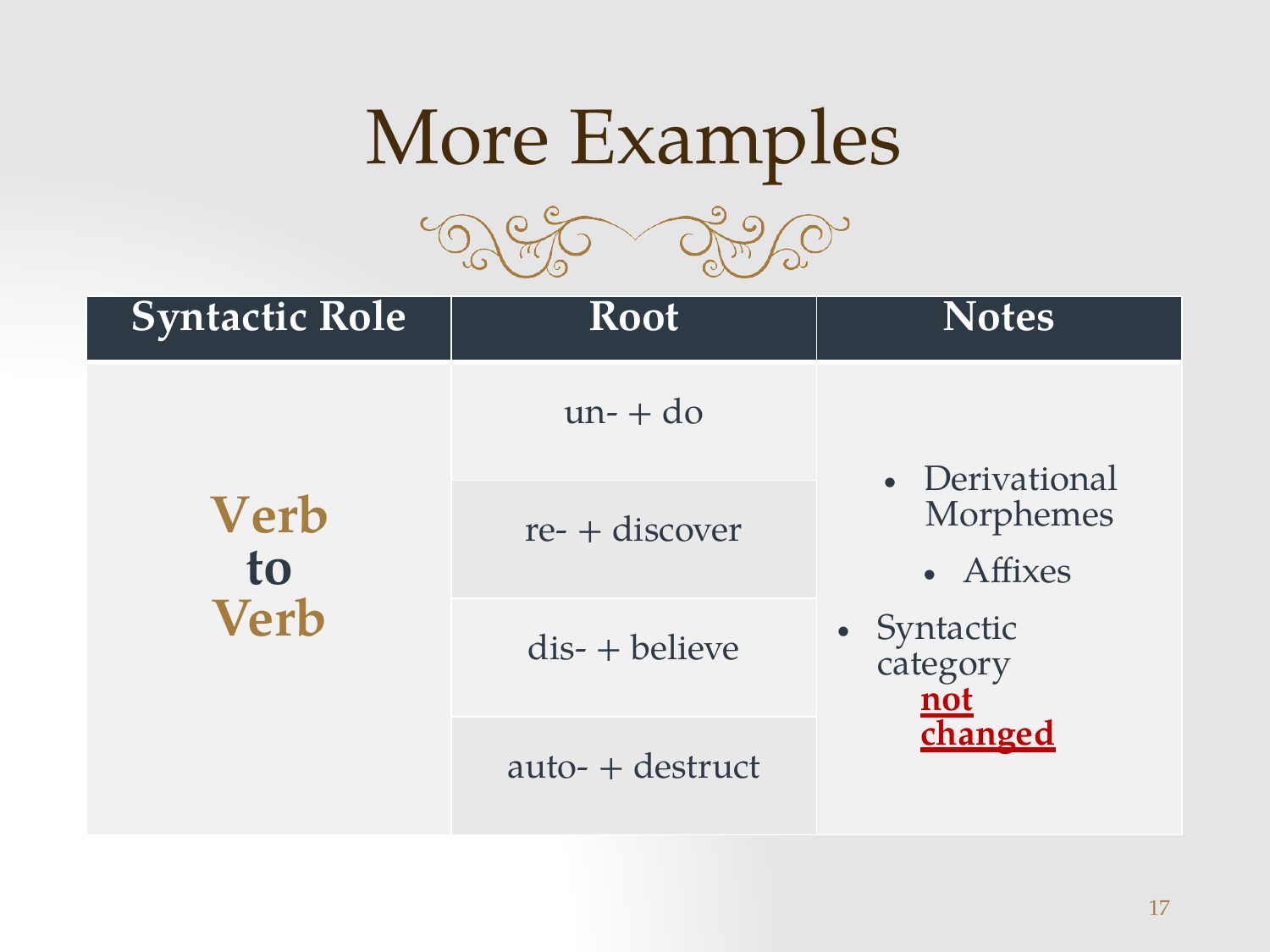

# More Examples
| Syntactic Role | Root | Notes |
| --- | --- | --- |
| Verb to Verb | un- + do | Derivational Morphemes Affixes Syntactic category not changed |
|  | re- + discover |  |
|  | dis- + believe |  |
|  | auto- + destruct |  |
17